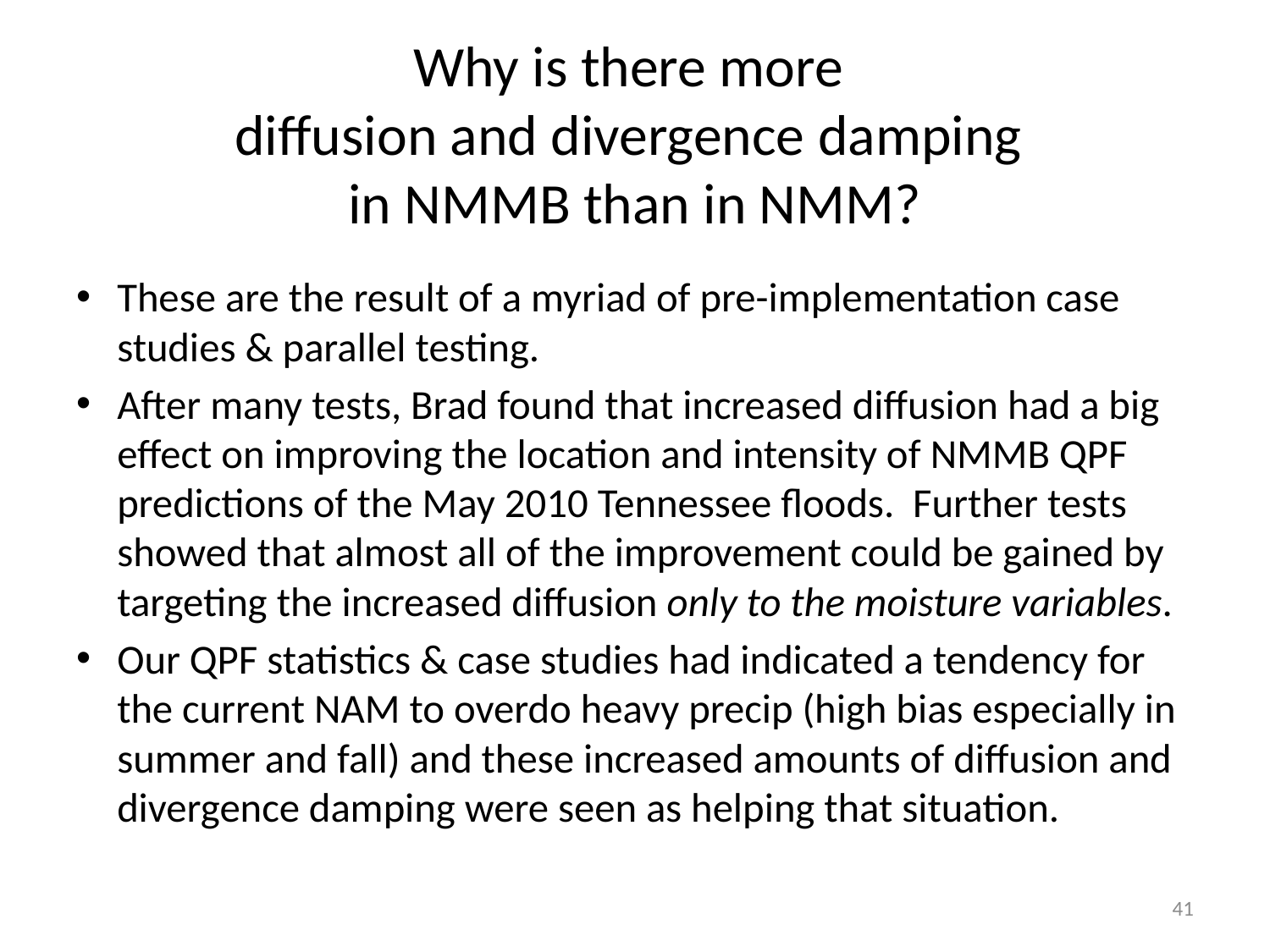

# Why is there more diffusion and divergence damping in NMMB than in NMM?
These are the result of a myriad of pre-implementation case studies & parallel testing.
After many tests, Brad found that increased diffusion had a big effect on improving the location and intensity of NMMB QPF predictions of the May 2010 Tennessee floods.  Further tests showed that almost all of the improvement could be gained by targeting the increased diffusion only to the moisture variables.
Our QPF statistics & case studies had indicated a tendency for the current NAM to overdo heavy precip (high bias especially in summer and fall) and these increased amounts of diffusion and divergence damping were seen as helping that situation.
41